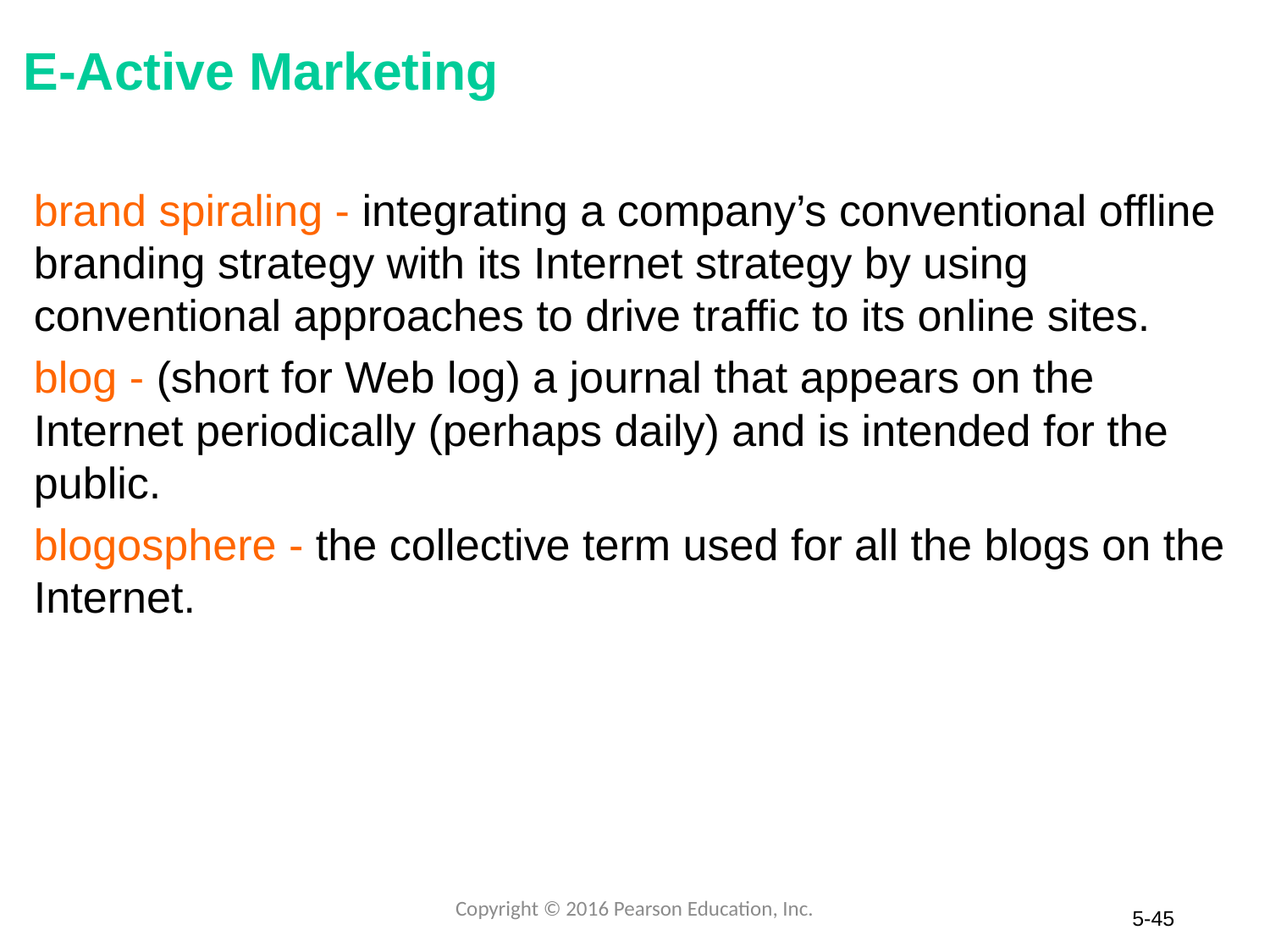

# E-Active Marketing
brand spiraling - integrating a company’s conventional offline branding strategy with its Internet strategy by using conventional approaches to drive traffic to its online sites.
blog - (short for Web log) a journal that appears on the Internet periodically (perhaps daily) and is intended for the public.
blogosphere - the collective term used for all the blogs on the Internet.
Copyright © 2016 Pearson Education, Inc.